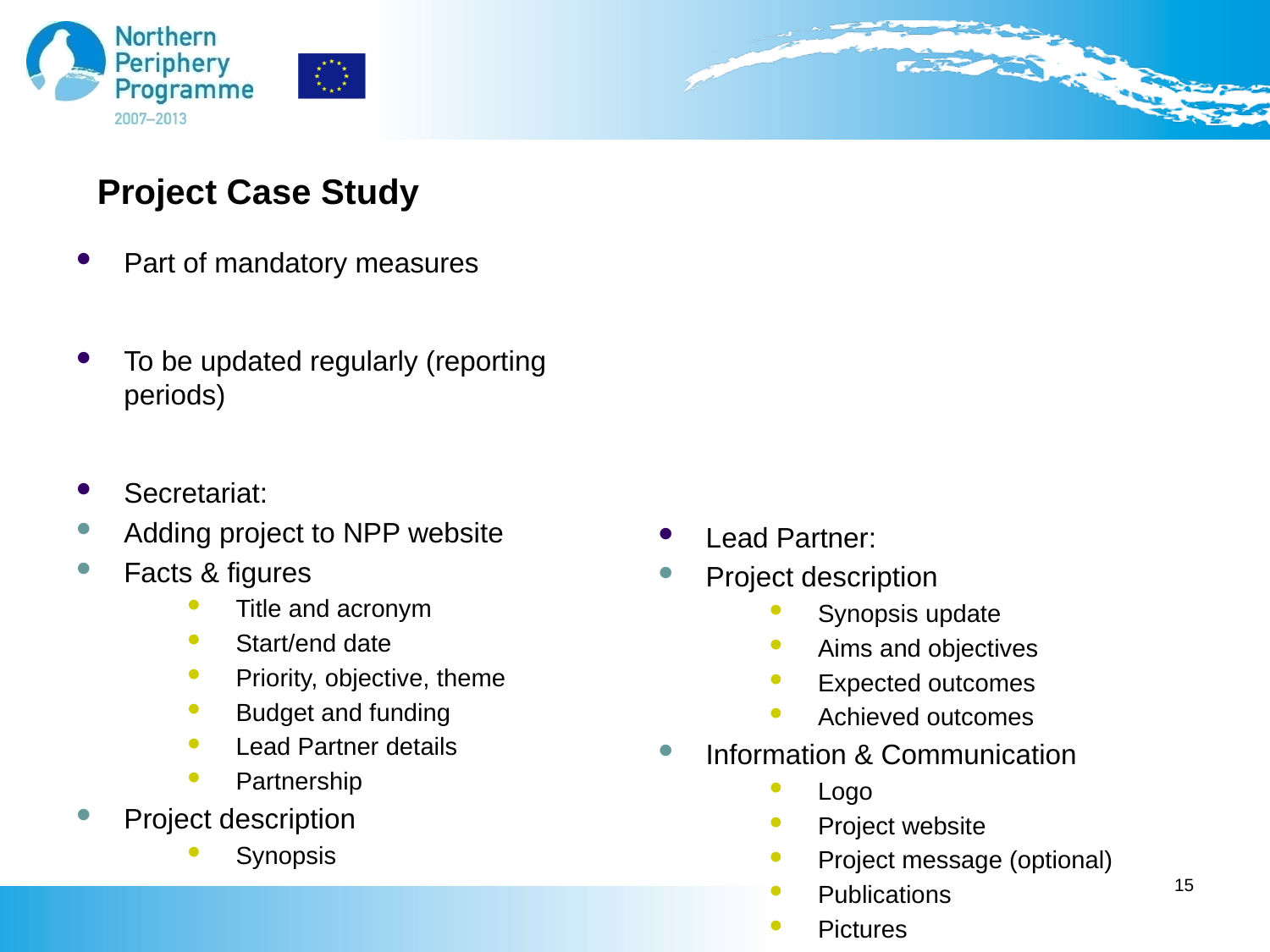

#
Project Case Study
Part of mandatory measures

To be updated regularly (reporting periods)

Secretariat:
Adding project to NPP website
Facts & figures
Title and acronym
Start/end date
Priority, objective, theme
Budget and funding
Lead Partner details
Partnership
Project description
Synopsis

Lead Partner:
Project description
Synopsis update
Aims and objectives
Expected outcomes
Achieved outcomes
Information & Communication
Logo
Project website
Project message (optional)
Publications
Pictures

15